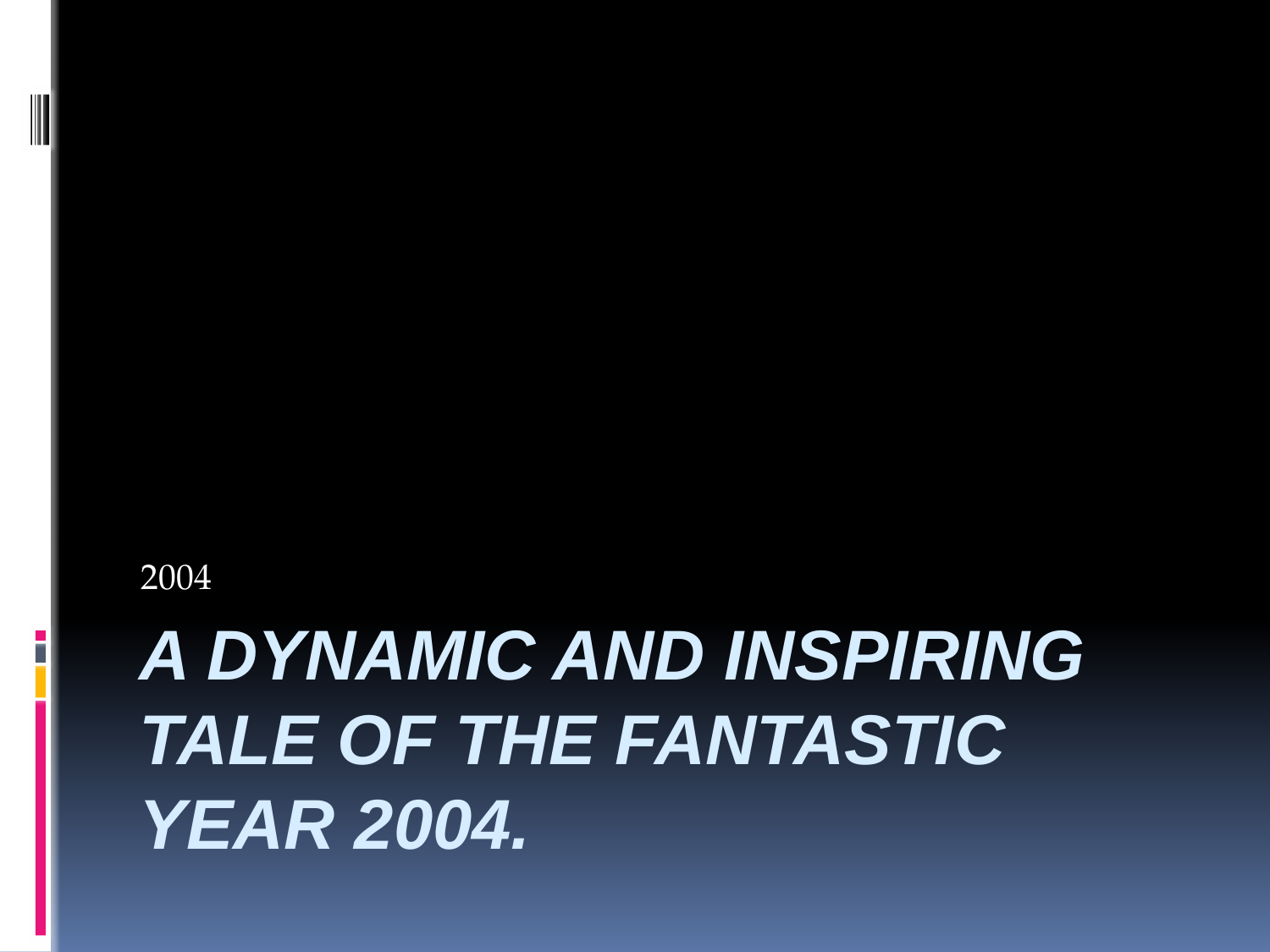

2004
# A dynamic and inspiring tale of the fantastic year 2004.